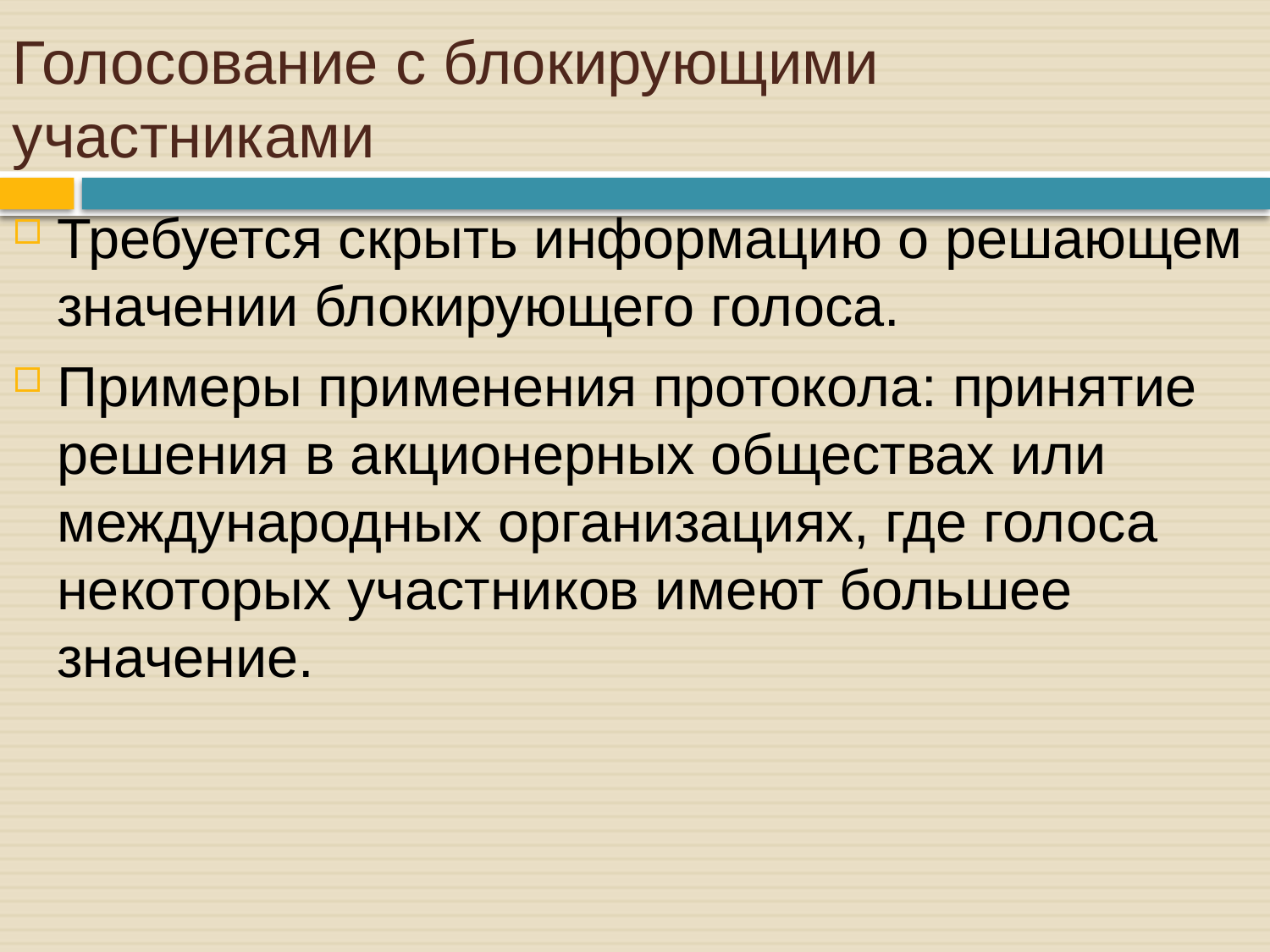

# Голосование с блокирующими участниками
Требуется скрыть информацию о решающем значении блокирующего голоса.
Примеры применения протокола: принятие решения в акционерных обществах или международных организациях, где голоса некоторых участников имеют большее значение.